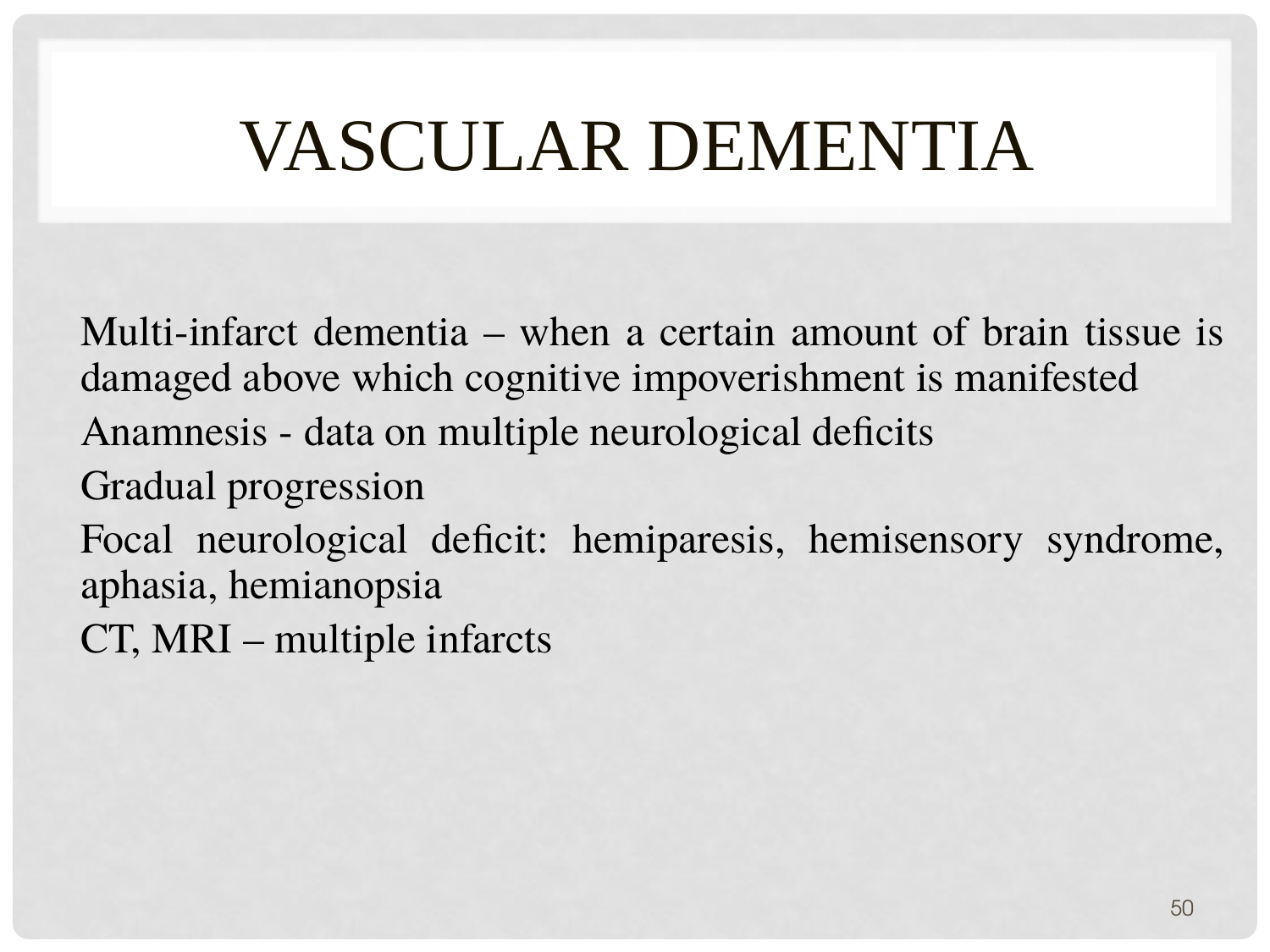

# VASCULAR DEMENTIA

Multi-infarct dementia – when a certain amount of brain tissue is damaged above which cognitive impoverishment is manifested
Anamnesis - data on multiple neurological deficits
Gradual progression
Focal neurological deficit: hemiparesis, hemisensory syndrome, aphasia, hemianopsia
CT, MRI – multiple infarcts
50